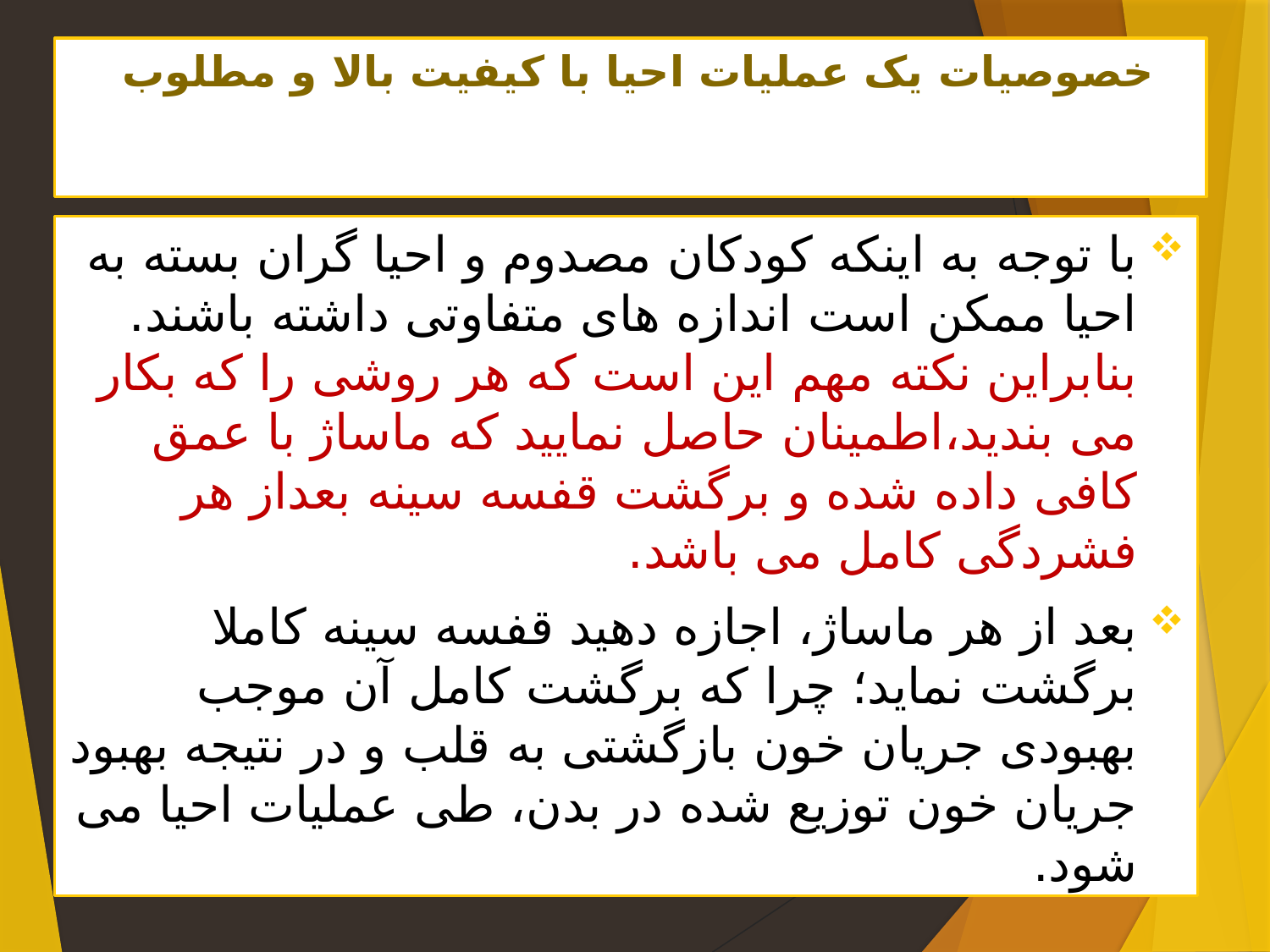

# خصوصیات یک عملیات احیا با کیفیت بالا و مطلوب
با توجه به اینکه کودکان مصدوم و احیا گران بسته به احیا ممکن است اندازه های متفاوتی داشته باشند. بنابراین نکته مهم این است که هر روشی را که بکار می بندید،اطمینان حاصل نمایید که ماساژ با عمق کافی داده شده و برگشت قفسه سینه بعداز هر فشردگی کامل می باشد.
بعد از هر ماساژ، اجازه دهید قفسه سینه کاملا برگشت نماید؛ چرا که برگشت کامل آن موجب بهبودی جریان خون بازگشتی به قلب و در نتیجه بهبود جریان خون توزیع شده در بدن، طی عملیات احیا می شود.